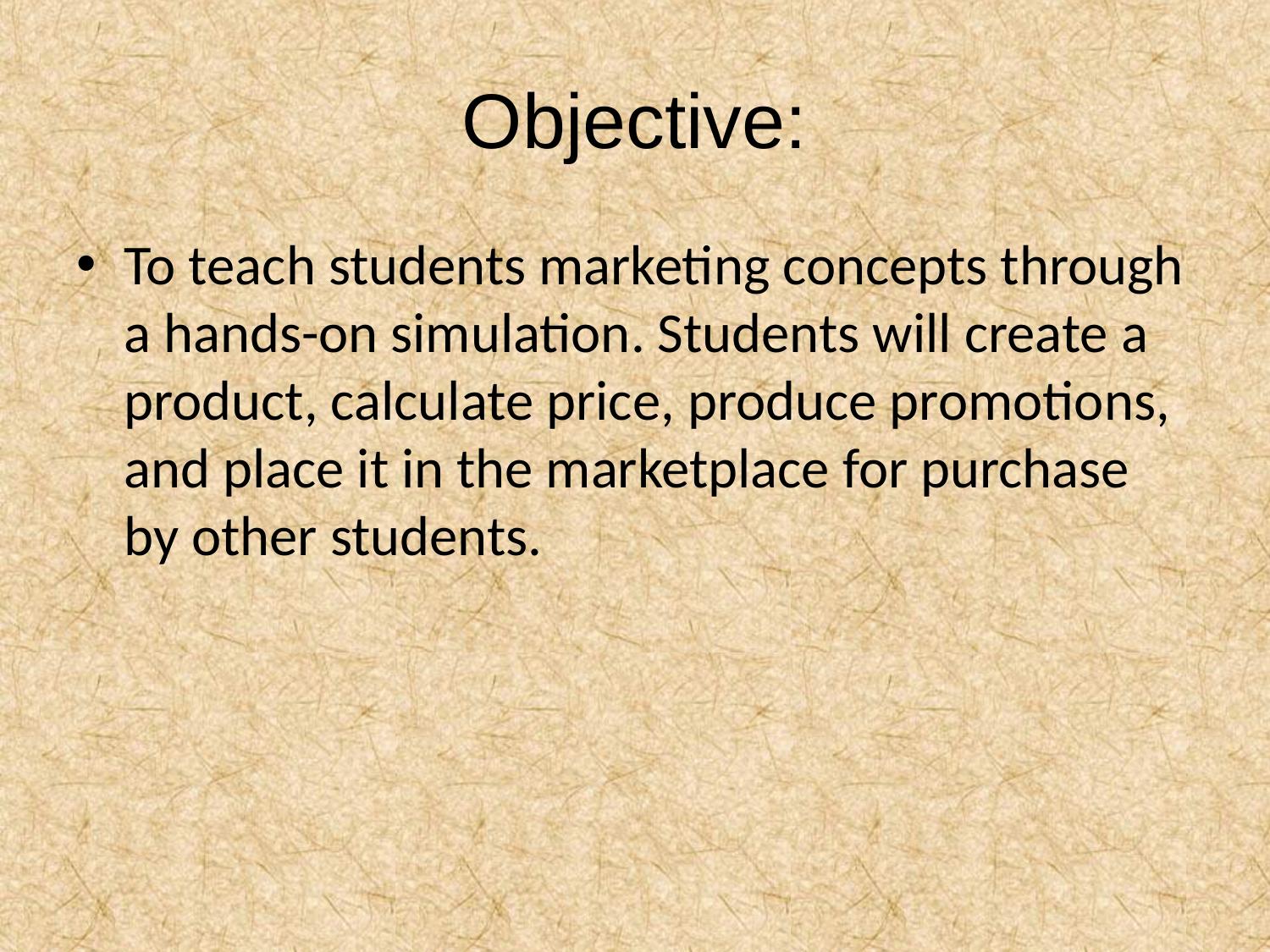

# Objective:
To teach students marketing concepts through a hands-on simulation. Students will create a product, calculate price, produce promotions, and place it in the marketplace for purchase by other students.